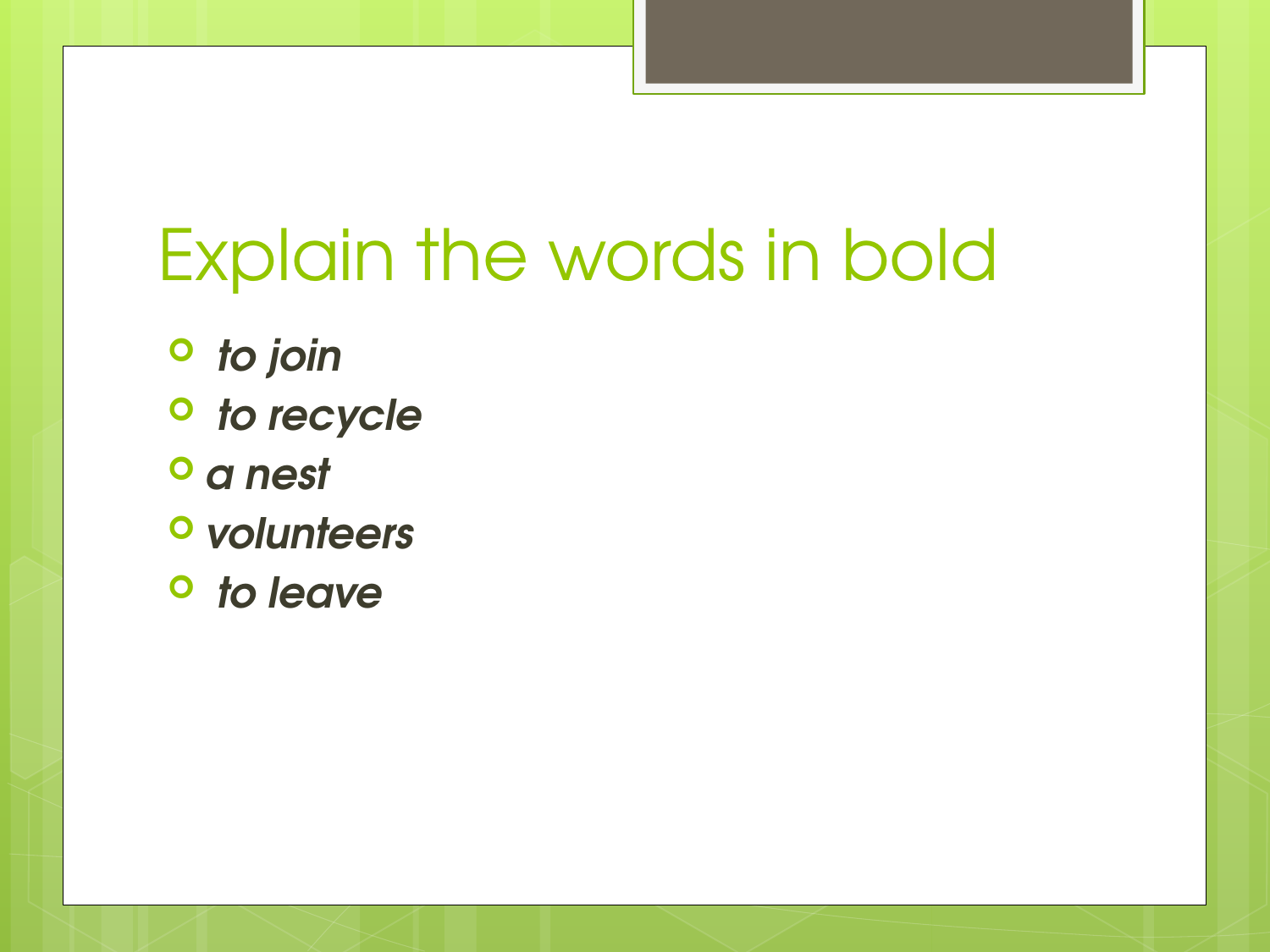

# Explain the words in bold
 to join
 to recycle
a nest
volunteers
 to leave